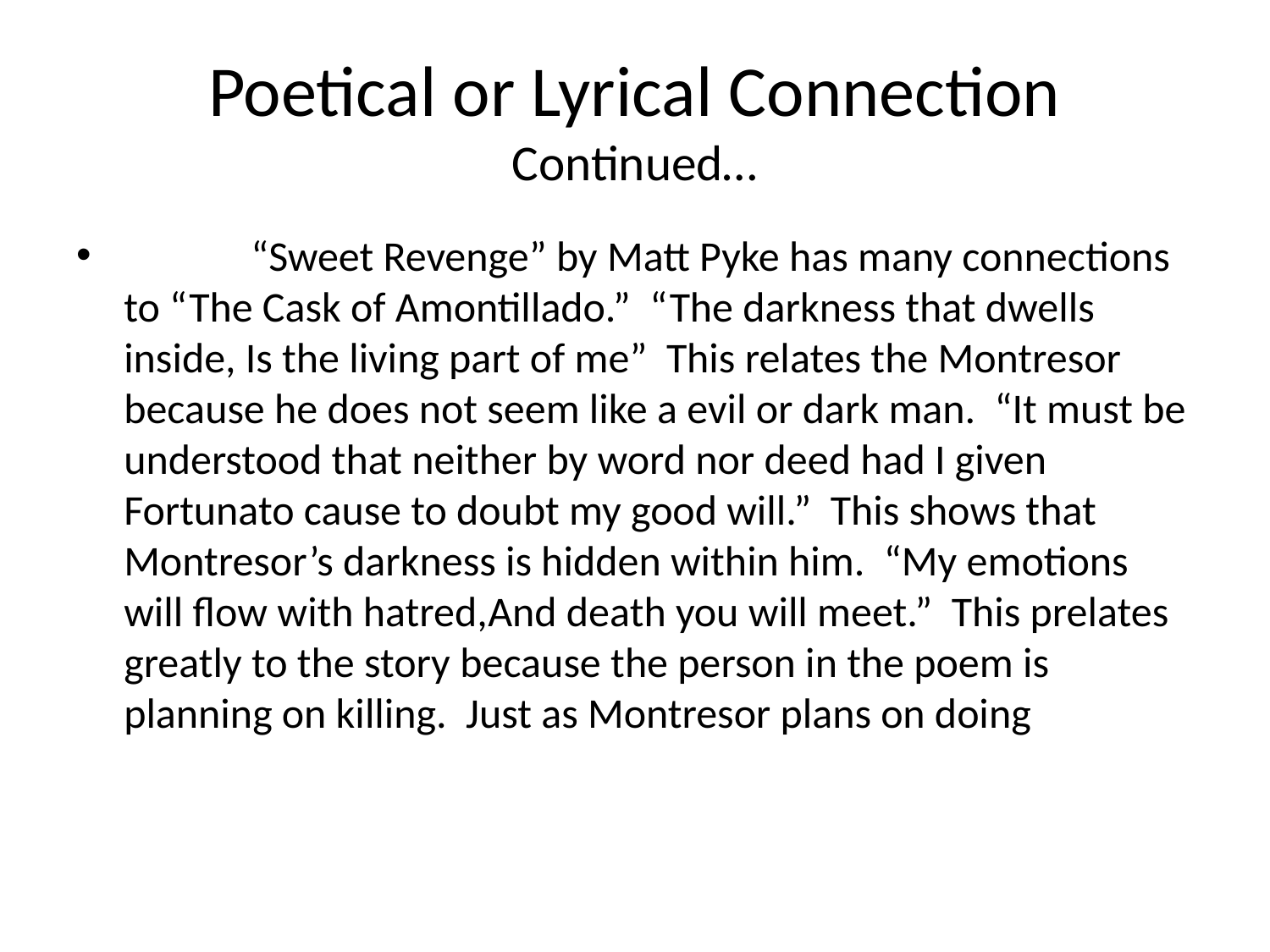

# Poetical or Lyrical Connection Continued…
	“Sweet Revenge” by Matt Pyke has many connections to “The Cask of Amontillado.”  “The darkness that dwells inside, Is the living part of me”  This relates the Montresor because he does not seem like a evil or dark man.  “It must be understood that neither by word nor deed had I given Fortunato cause to doubt my good will.”  This shows that Montresor’s darkness is hidden within him.  “My emotions will flow with hatred,And death you will meet.”  This prelates greatly to the story because the person in the poem is planning on killing.  Just as Montresor plans on doing